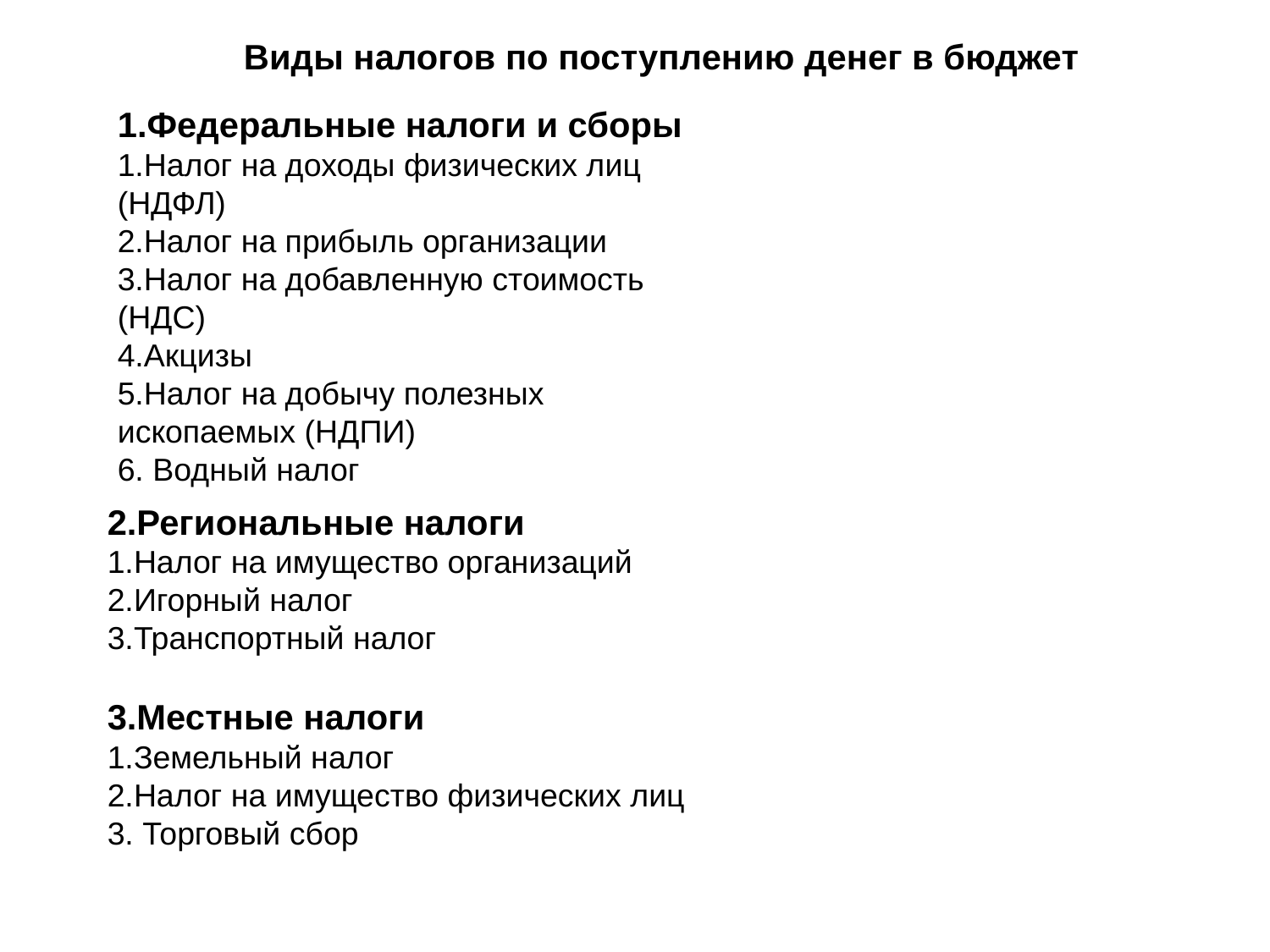

Виды налогов по поступлению денег в бюджет
1.Федеральные налоги и сборы
1.Налог на доходы физических лиц (НДФЛ)
2.Налог на прибыль организации
3.Налог на добавленную стоимость (НДС)
4.Акцизы
5.Налог на добычу полезных ископаемых (НДПИ)
6. Водный налог
2.Региональные налоги
1.Налог на имущество организаций
2.Игорный налог
3.Транспортный налог

3.Местные налоги
1.Земельный налог
2.Налог на имущество физических лиц
3. Торговый сбор